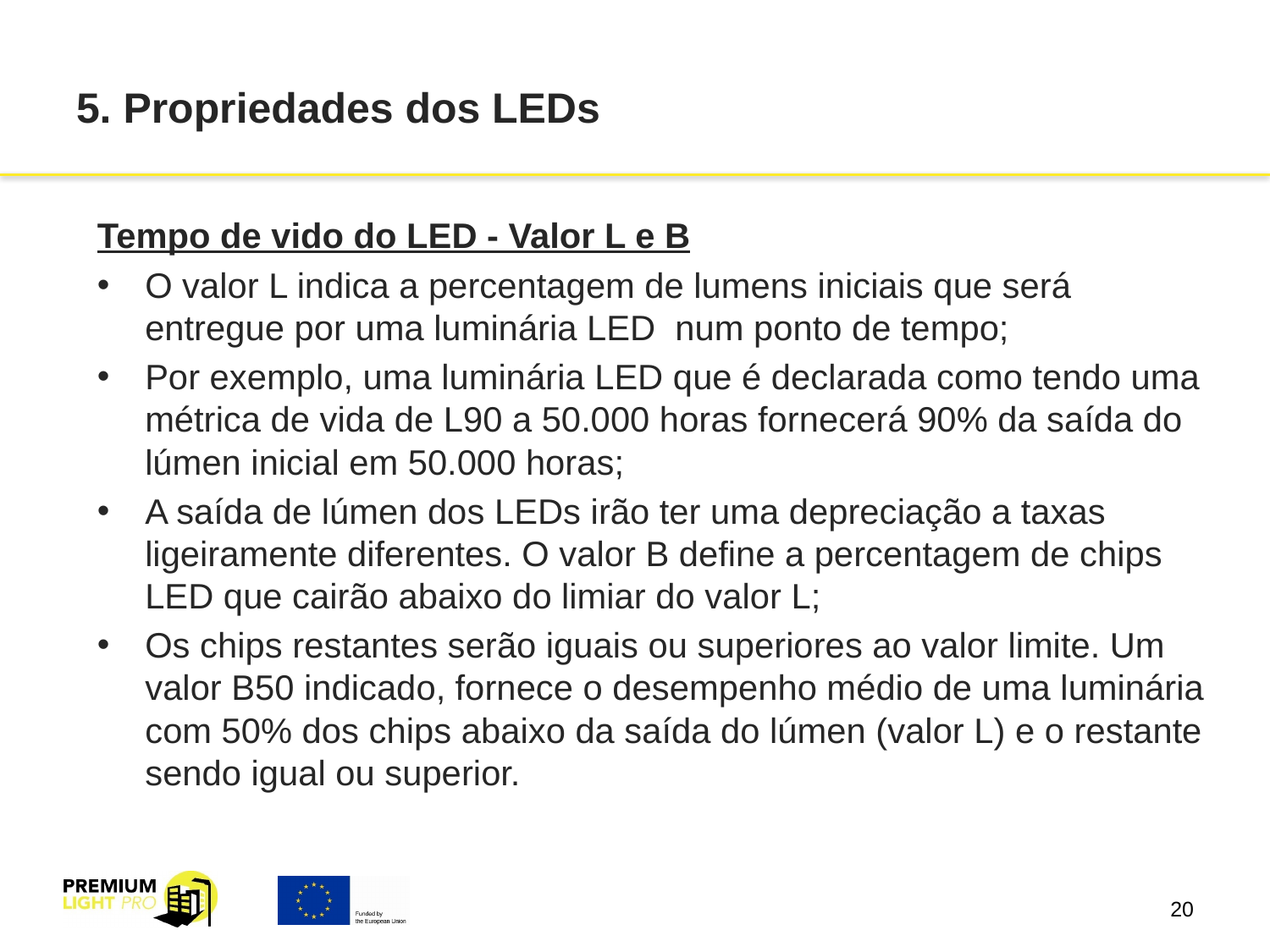

# 5. Propriedades dos LEDs
Tempo de vido do LED - Valor L e B
O valor L indica a percentagem de lumens iniciais que será entregue por uma luminária LED  num ponto de tempo;
Por exemplo, uma luminária LED que é declarada como tendo uma métrica de vida de L90 a 50.000 horas fornecerá 90% da saída do lúmen inicial em 50.000 horas;
A saída de lúmen dos LEDs irão ter uma depreciação a taxas ligeiramente diferentes. O valor B define a percentagem de chips LED que cairão abaixo do limiar do valor L;
Os chips restantes serão iguais ou superiores ao valor limite. Um valor B50 indicado, fornece o desempenho médio de uma luminária com 50% dos chips abaixo da saída do lúmen (valor L) e o restante sendo igual ou superior.